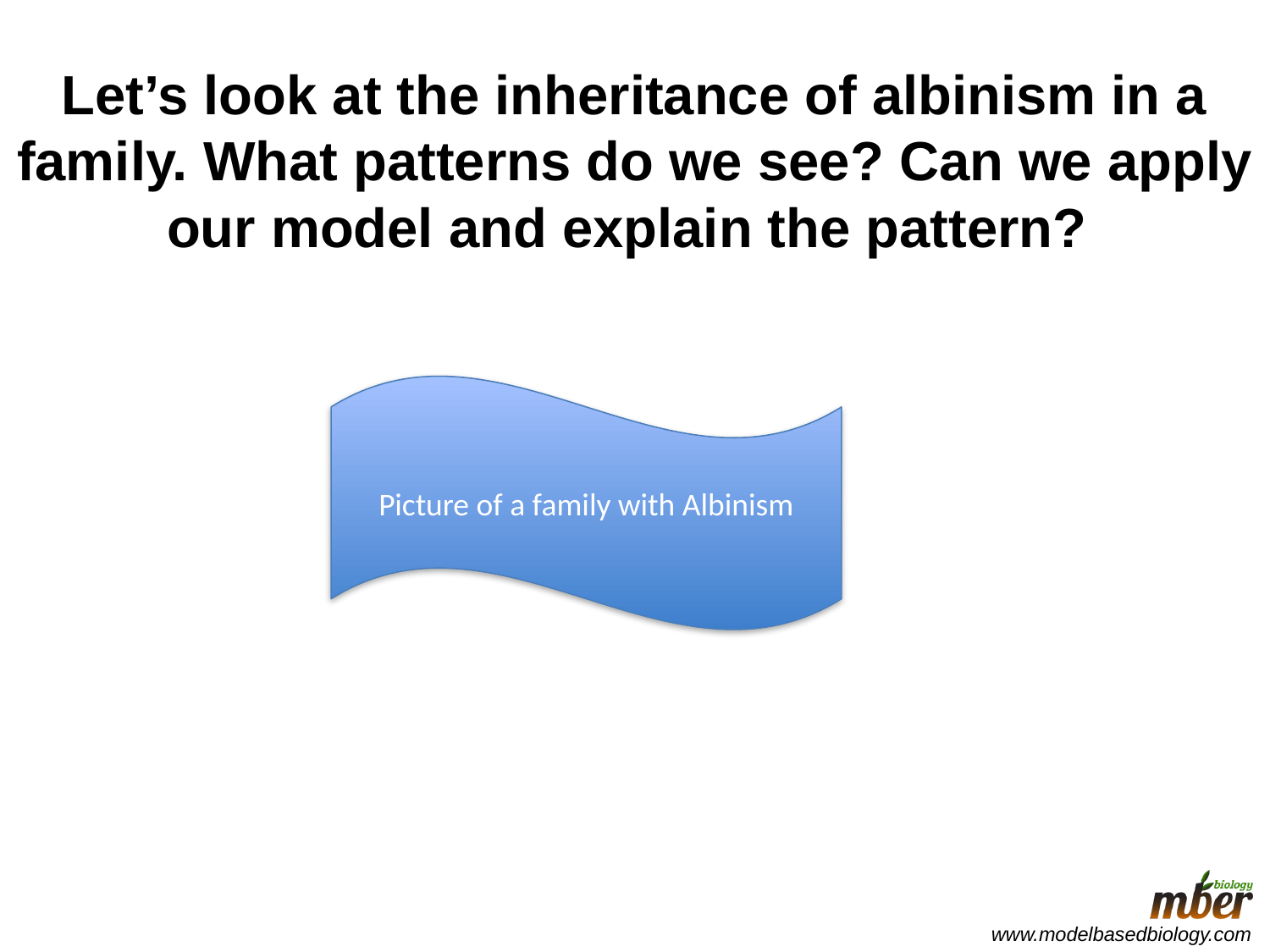

# Let’s look at the inheritance of albinism in a family. What patterns do we see? Can we apply our model and explain the pattern?
Picture of a family with Albinism